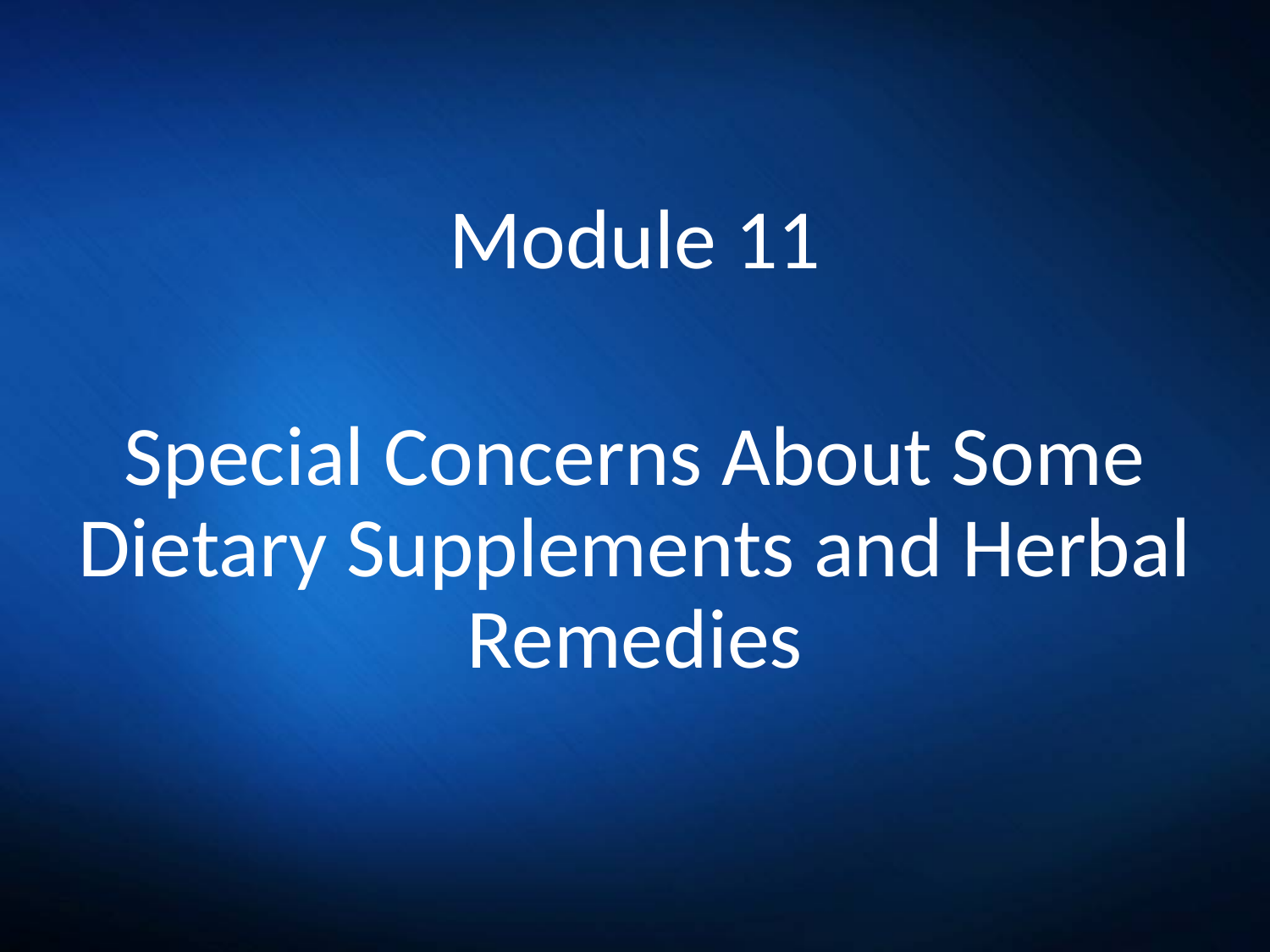

Module 11

Special Concerns About Some Dietary Supplements and Herbal Remedies